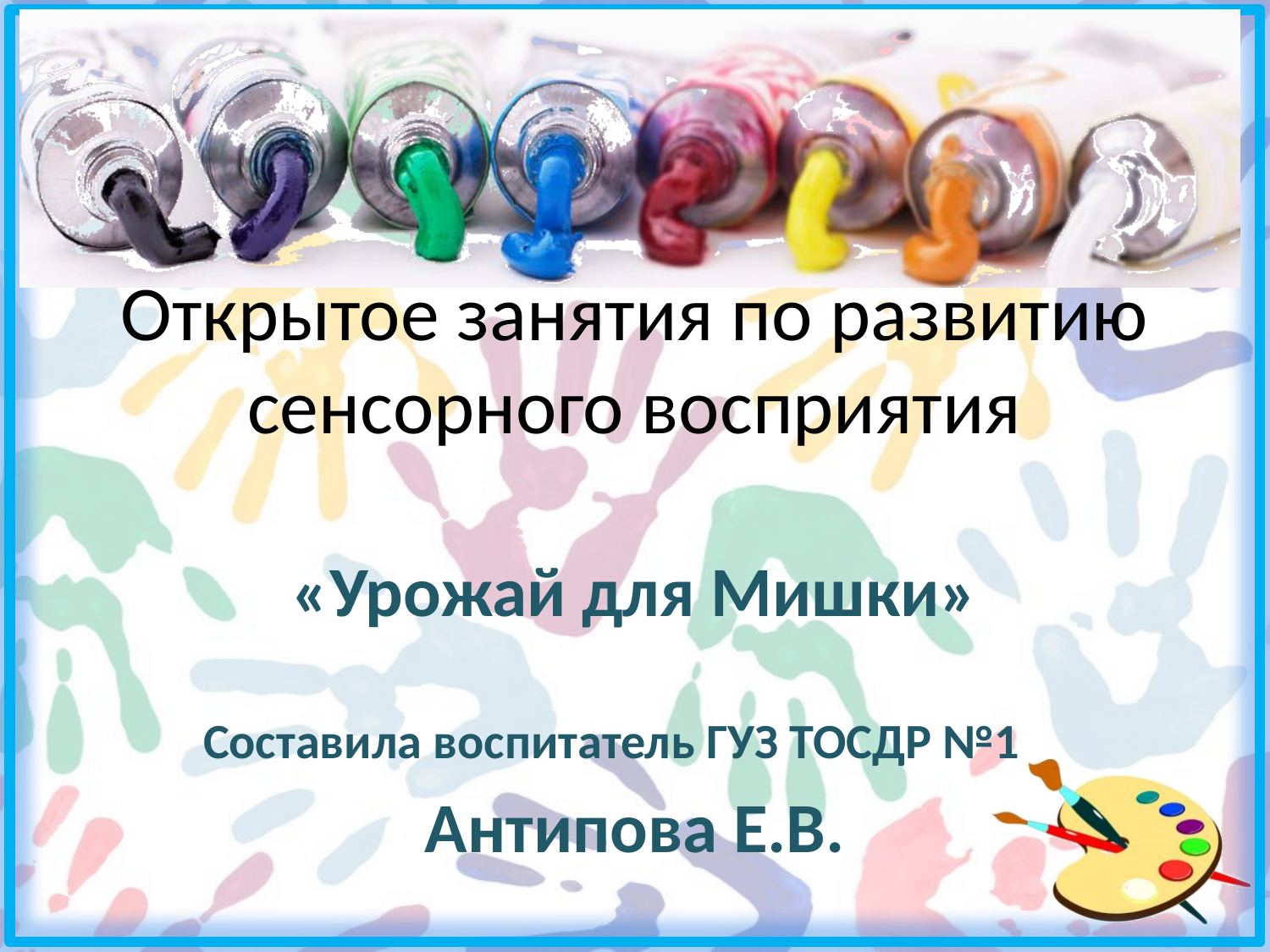

# Открытое занятия по развитию сенсорного восприятия
«Урожай для Мишки»

Составила воспитатель ГУЗ ТОСДР №1
Антипова Е.В.